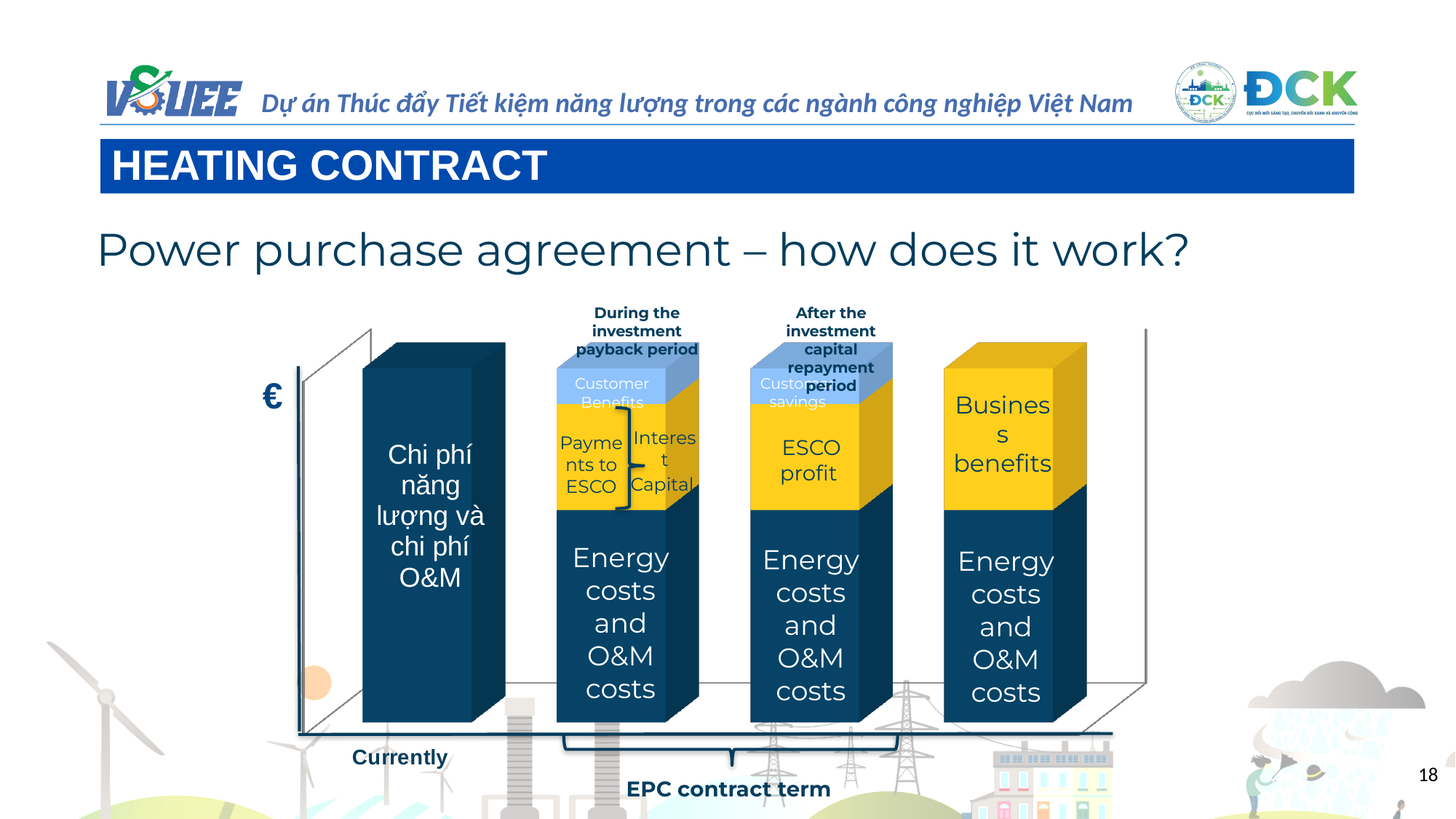

HEATING CONTRACT
Power purchase agreement – how does it work?
During the investment payback period
After the investment capital repayment period
Customer savings
Business benefits

Interest
Energy costs and O&M costs

EPC contract term

[unsupported chart]

Customer Benefits
Payments to ESCO
ESCO profit
Capital
Energy costs and O&M costs
Energy costs and O&M costs
18